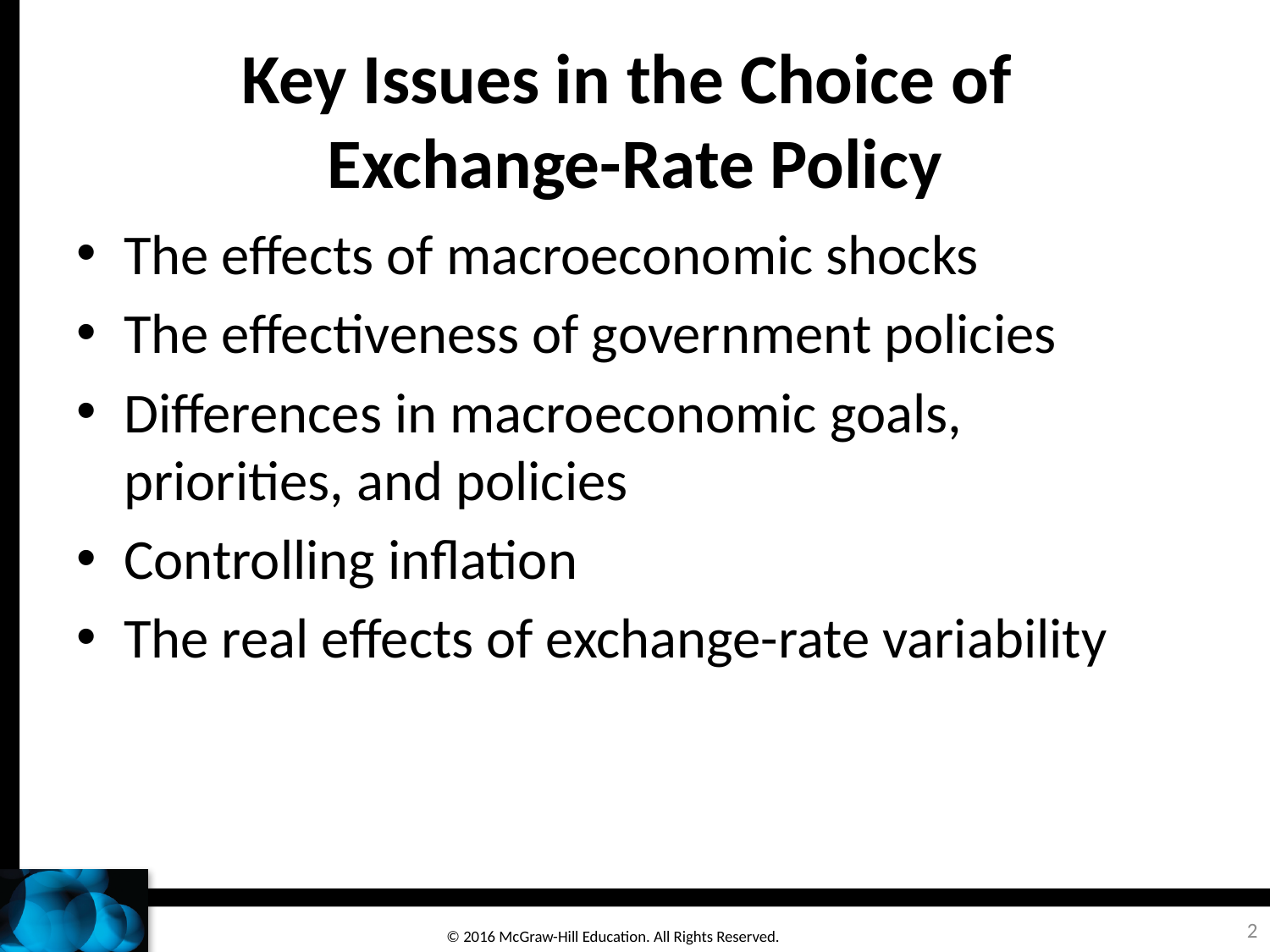

# Key Issues in the Choice of Exchange-Rate Policy
The effects of macroeconomic shocks
The effectiveness of government policies
Differences in macroeconomic goals, priorities, and policies
Controlling inflation
The real effects of exchange-rate variability

2
© 2016 McGraw-Hill Education. All Rights Reserved.